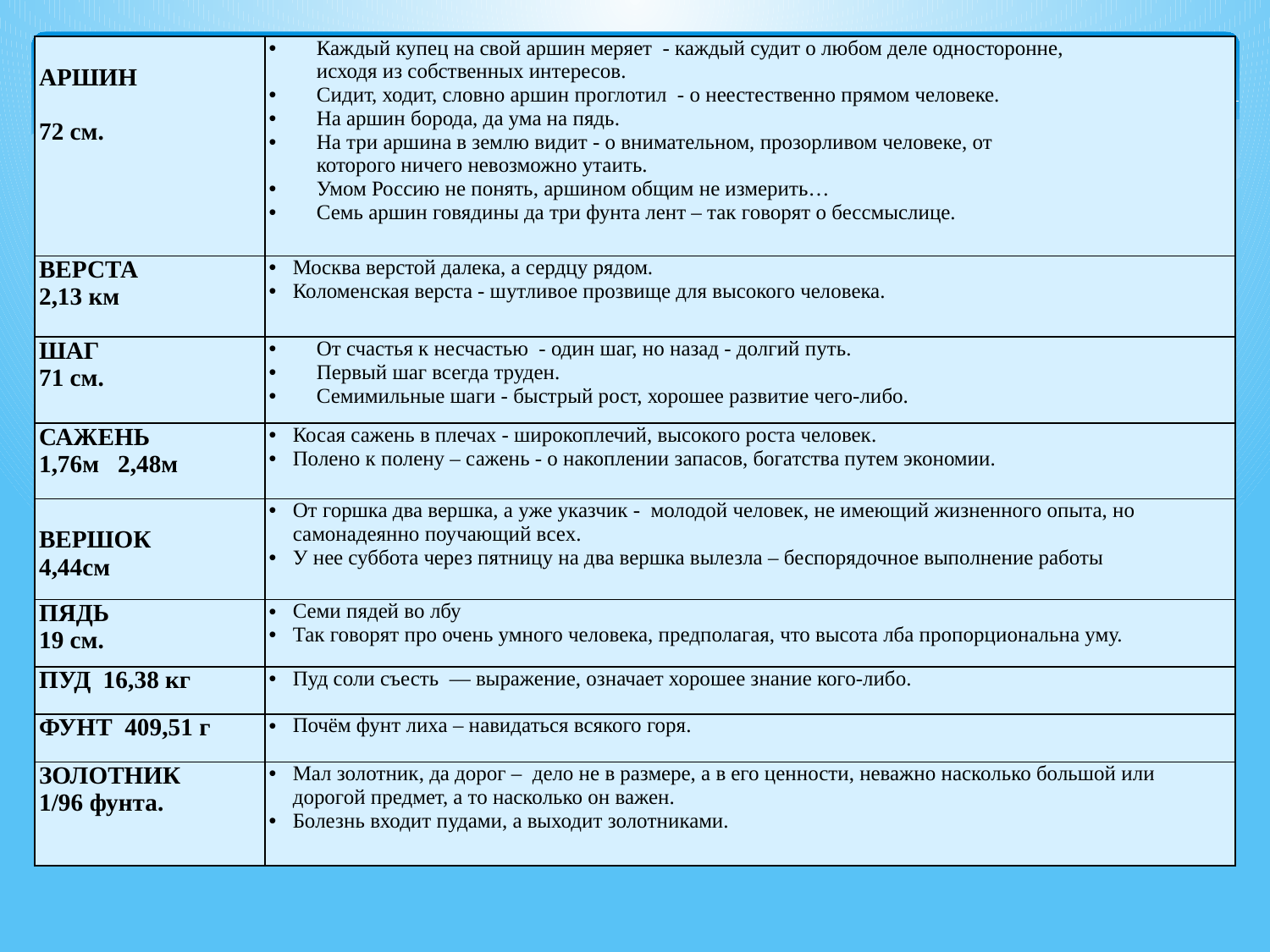

| АРШИН   72 см. | Каждый купец на свой аршин меряет - каждый судит о любом деле односторонне, исходя из собственных интересов. Сидит, ходит, словно аршин проглотил - о неестественно прямом человеке. На аршин борода, да ума на пядь. На три аршина в землю видит - о внимательном, прозорливом человеке, от которого ничего невозможно утаить. Умом Россию не понять, аршином общим не измерить… Семь аршин говядины да три фунта лент – так говорят о бессмыслице. |
| --- | --- |
| ВЕРСТА 2,13 км | Москва верстой далека, а сердцу рядом. Коломенская верста - шутливое прозвище для высокого человека. |
| ШАГ 71 см. | От счастья к несчастью - один шаг, но назад - долгий путь. Первый шаг всегда труден. Семимильные шаги - быстрый рост, хорошее развитие чего-либо. |
| САЖЕНЬ 1,76м 2,48м | Косая сажень в плечах - широкоплечий, высокого роста человек. Полено к полену – сажень - о накоплении запасов, богатства путем экономии. |
| ВЕРШОК 4,44см | От горшка два вершка, а уже указчик - молодой человек, не имеющий жизненного опыта, но самонадеянно поучающий всех. У нее суббота через пятницу на два вершка вылезла – беспорядочное выполнение работы |
| ПЯДЬ 19 см. | Семи пядей во лбу Так говорят про очень умного человека, предполагая, что высота лба пропорциональна уму. |
| ПУД 16,38 кг | Пуд соли съесть — выражение, означает хорошее знание кого-либо. |
| ФУНТ 409,51 г | Почём фунт лиха – навидаться всякого горя. |
| ЗОЛОТНИК 1/96 фунта. | Мал золотник, да дорог – дело не в размере, а в его ценности, неважно насколько большой или дорогой предмет, а то насколько он важен. Болезнь входит пудами, а выходит золотниками. |